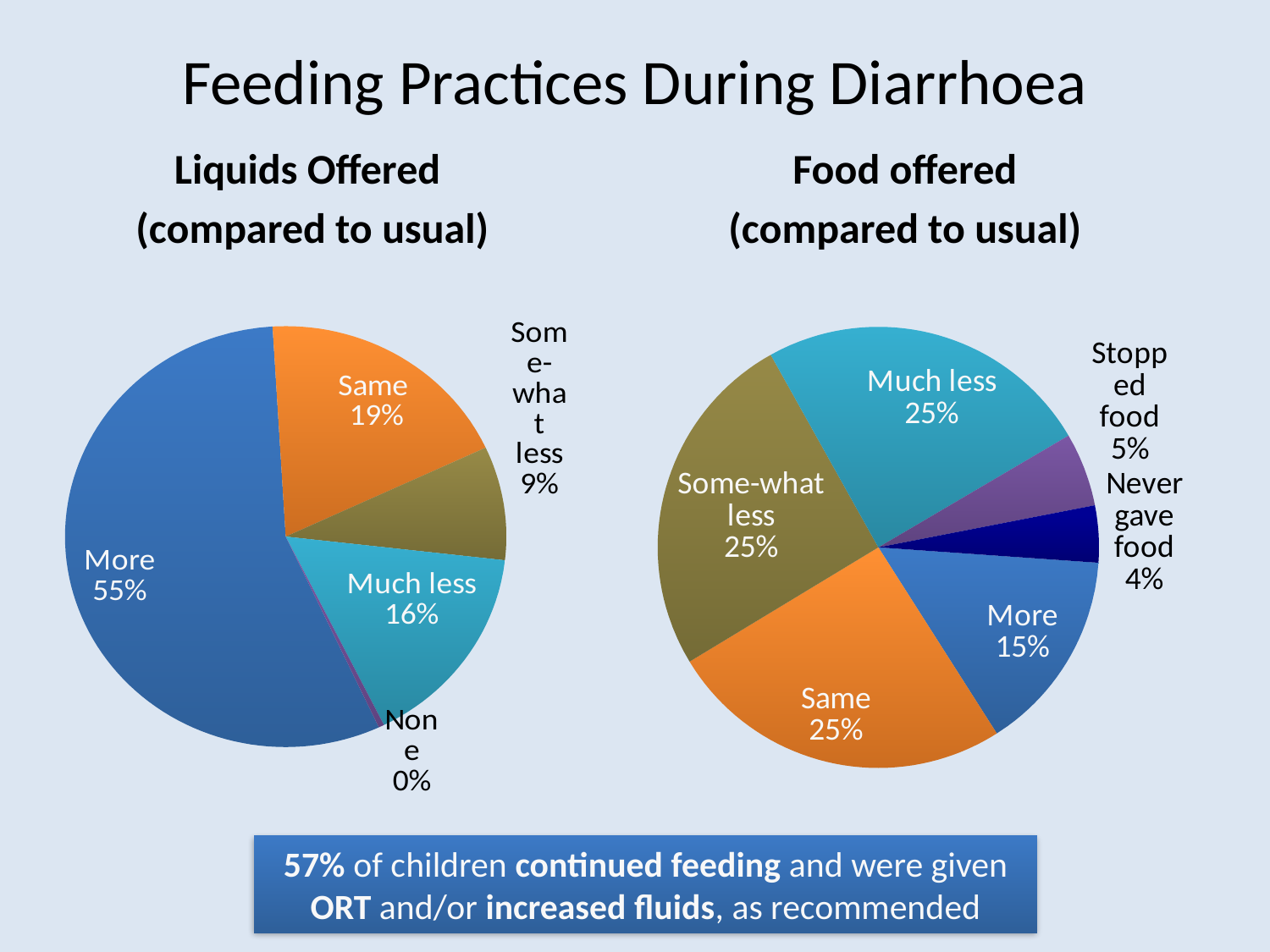

# Feeding Practices During Diarrhoea
Liquids Offered
(compared to usual)
Food offered
(compared to usual)

### Chart

| Category | Sales |
|---|---|
| More | 14.6 |
| Same | 24.9 |
| Somewhat less | 25.1 |
| Much less | 24.2 |
| Stopped food | 5.3 |
| Never gave food | 4.1 |

### Chart

| Category | Sales |
|---|---|
| More | 55.1 |
| Same  | 18.7 |
| Somewhat less | 8.6 |
| Much less | 15.6 |
| None | 0.4 |
57% of children continued feeding and were given ORT and/or increased fluids, as recommended